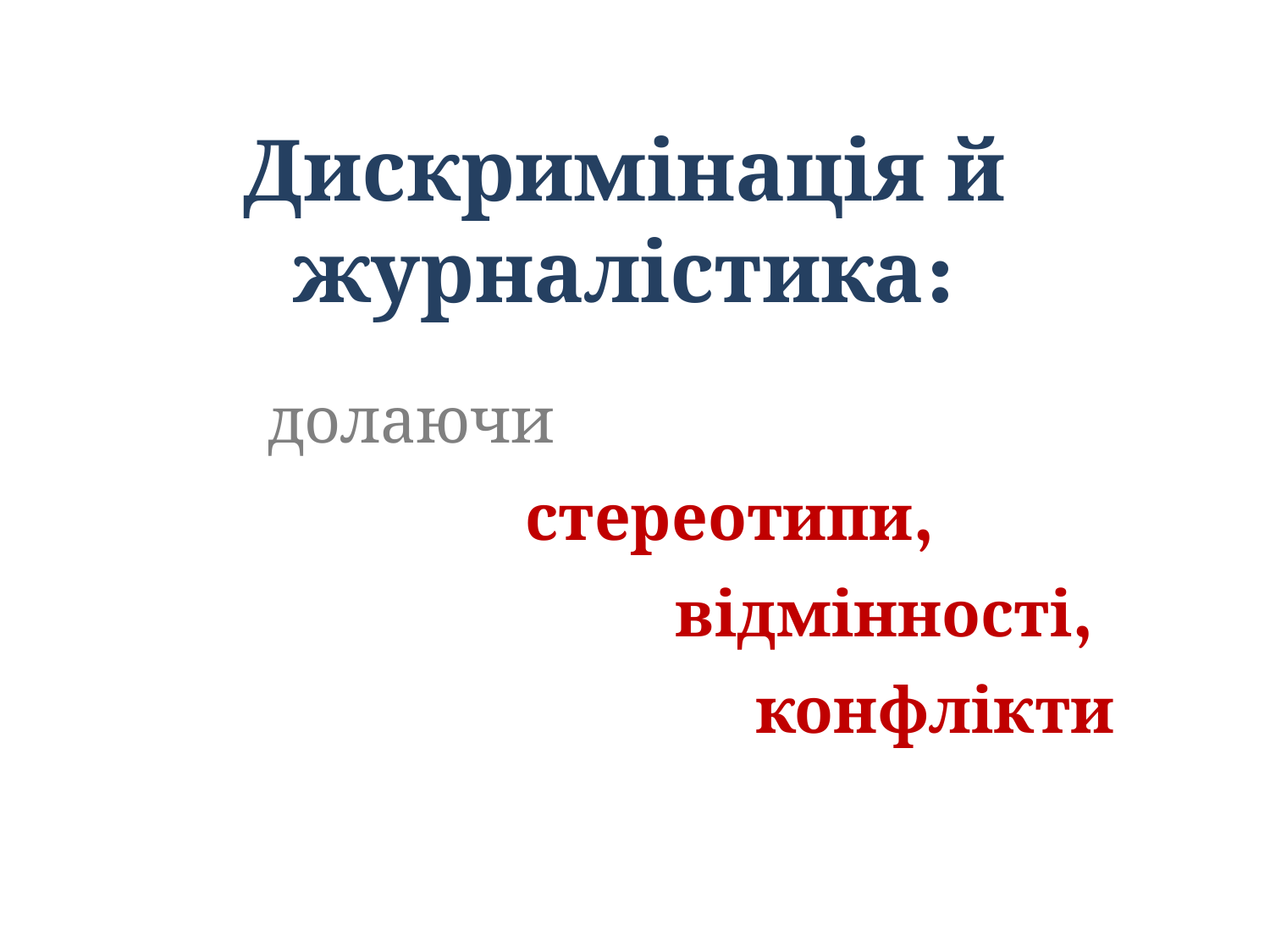

# Дискримінація й журналістика:
долаючи
                стереотипи,
                        відмінності,
                                конфлікти